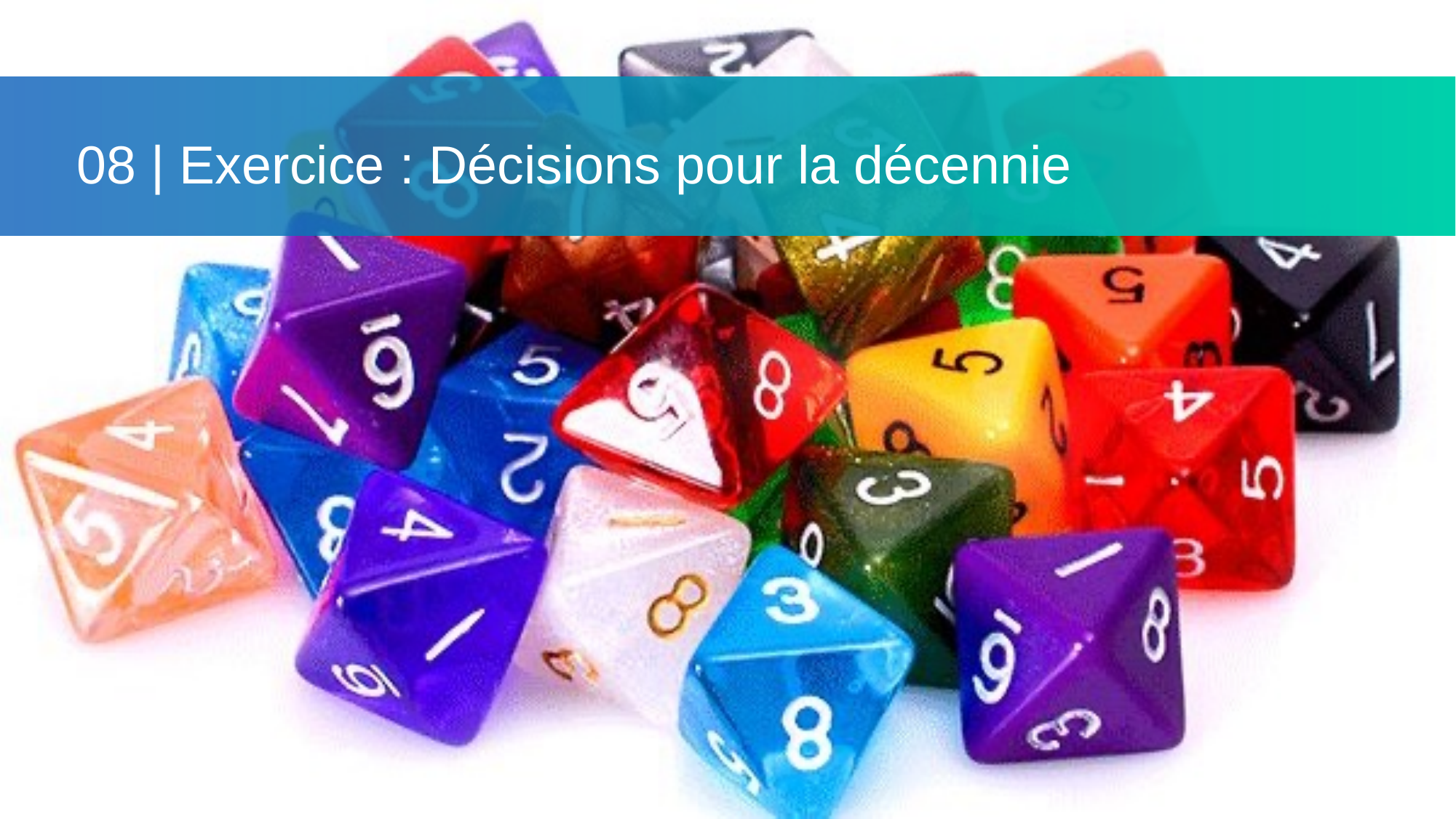

08 | Exercice : Décisions pour la décennie